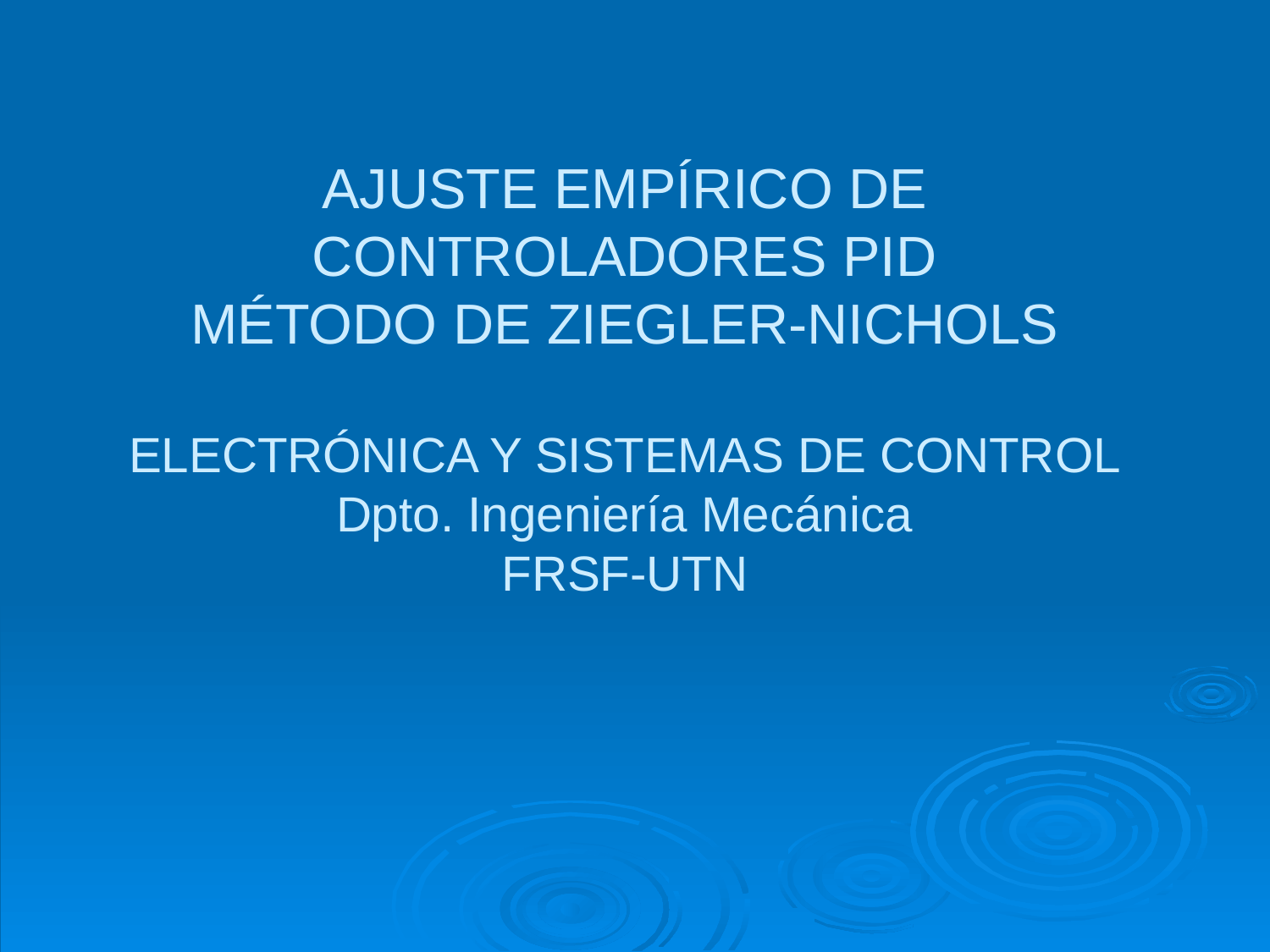

# AJUSTE EMPÍRICO DE CONTROLADORES PID MÉTODO DE ZIEGLER-NICHOLS ELECTRÓNICA Y SISTEMAS DE CONTROL Dpto. Ingeniería Mecánica FRSF-UTN